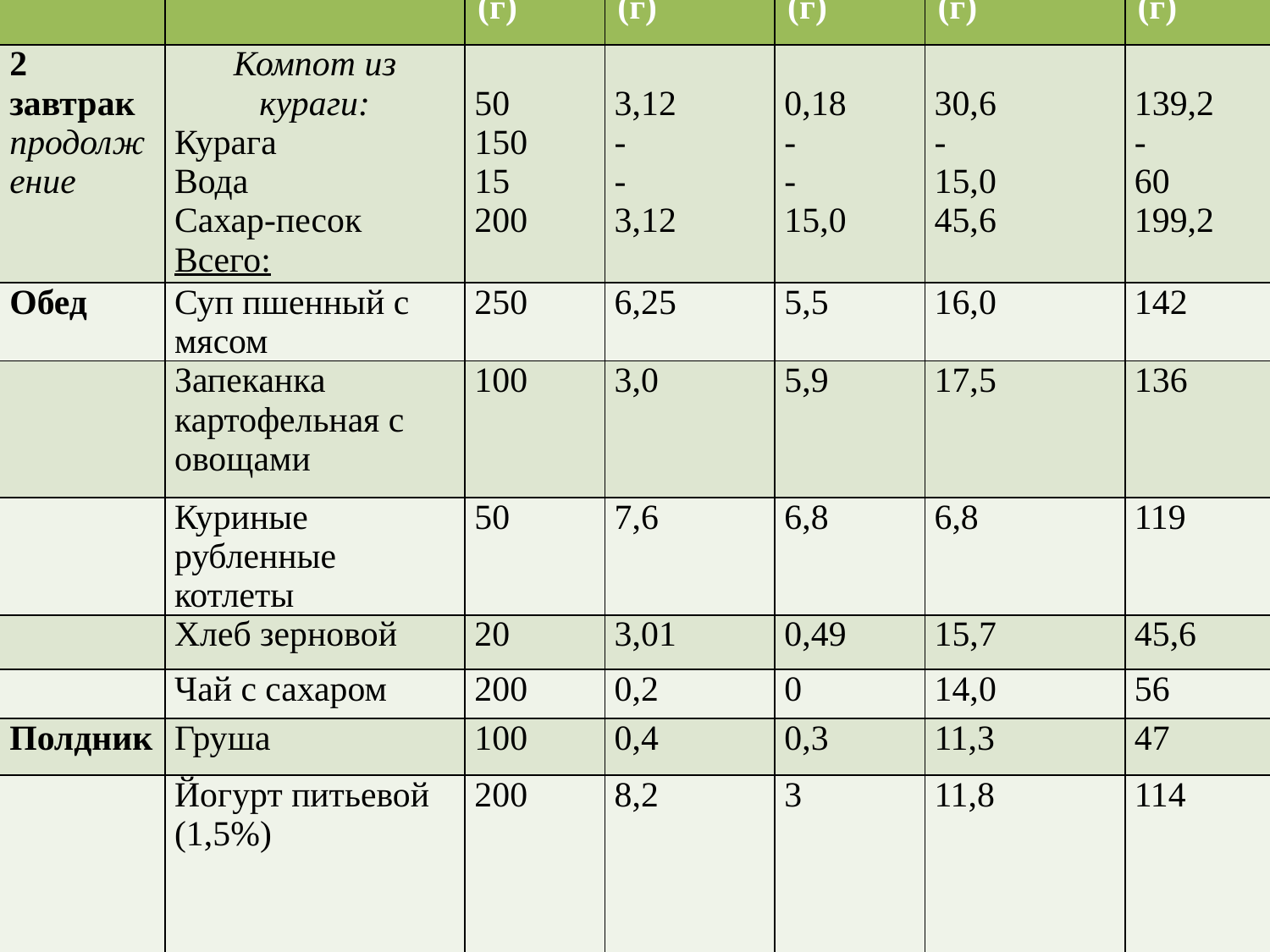

|  | Блюдо | Масса (г) | Белки (г) | Жиры (г) | Углеводы (г) | Ккал (г) |
| --- | --- | --- | --- | --- | --- | --- |
| 2 завтрак продолжение | Компот из кураги: Курага Вода Сахар-песок Всего: | 50 150 15 200 | 3,12 - - 3,12 | 0,18 - - 15,0 | 30,6 - 15,0 45,6 | 139,2 - 60 199,2 |
| Обед | Суп пшенный с мясом | 250 | 6,25 | 5,5 | 16,0 | 142 |
|  | Запеканка картофельная с овощами | 100 | 3,0 | 5,9 | 17,5 | 136 |
|  | Куриные рубленные котлеты | 50 | 7,6 | 6,8 | 6,8 | 119 |
|  | Хлеб зерновой | 20 | 3,01 | 0,49 | 15,7 | 45,6 |
|  | Чай с сахаром | 200 | 0,2 | 0 | 14,0 | 56 |
| Полдник | Груша | 100 | 0,4 | 0,3 | 11,3 | 47 |
|  | Йогурт питьевой (1,5%) | 200 | 8,2 | 3 | 11,8 | 114 |